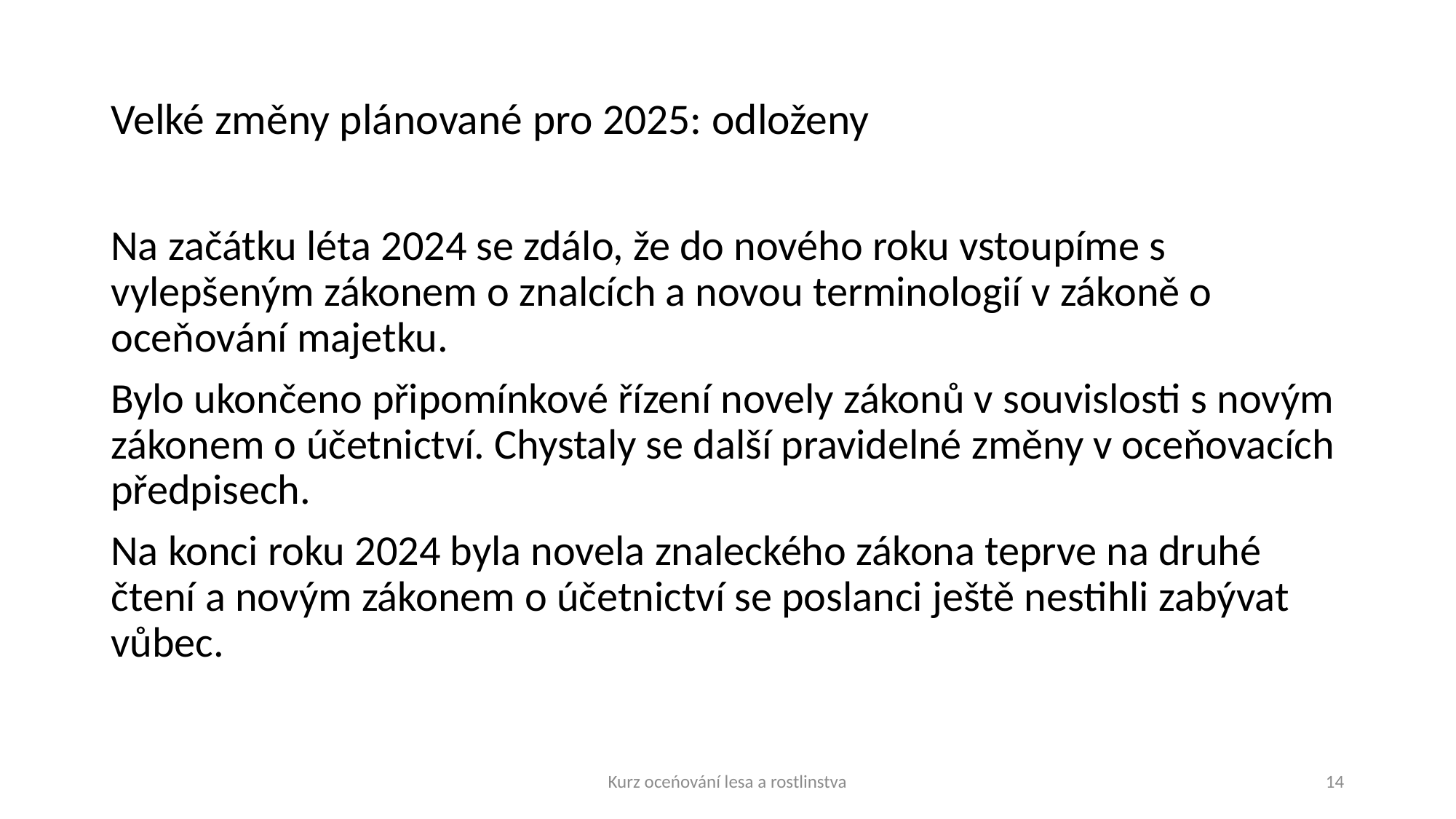

# Velké změny plánované pro 2025: odloženy
Na začátku léta 2024 se zdálo, že do nového roku vstoupíme s vylepšeným zákonem o znalcích a novou terminologií v zákoně o oceňování majetku.
Bylo ukončeno připomínkové řízení novely zákonů v souvislosti s novým zákonem o účetnictví. Chystaly se další pravidelné změny v oceňovacích předpisech.
Na konci roku 2024 byla novela znaleckého zákona teprve na druhé čtení a novým zákonem o účetnictví se poslanci ještě nestihli zabývat vůbec.

Kurz oceńování lesa a rostlinstva
14